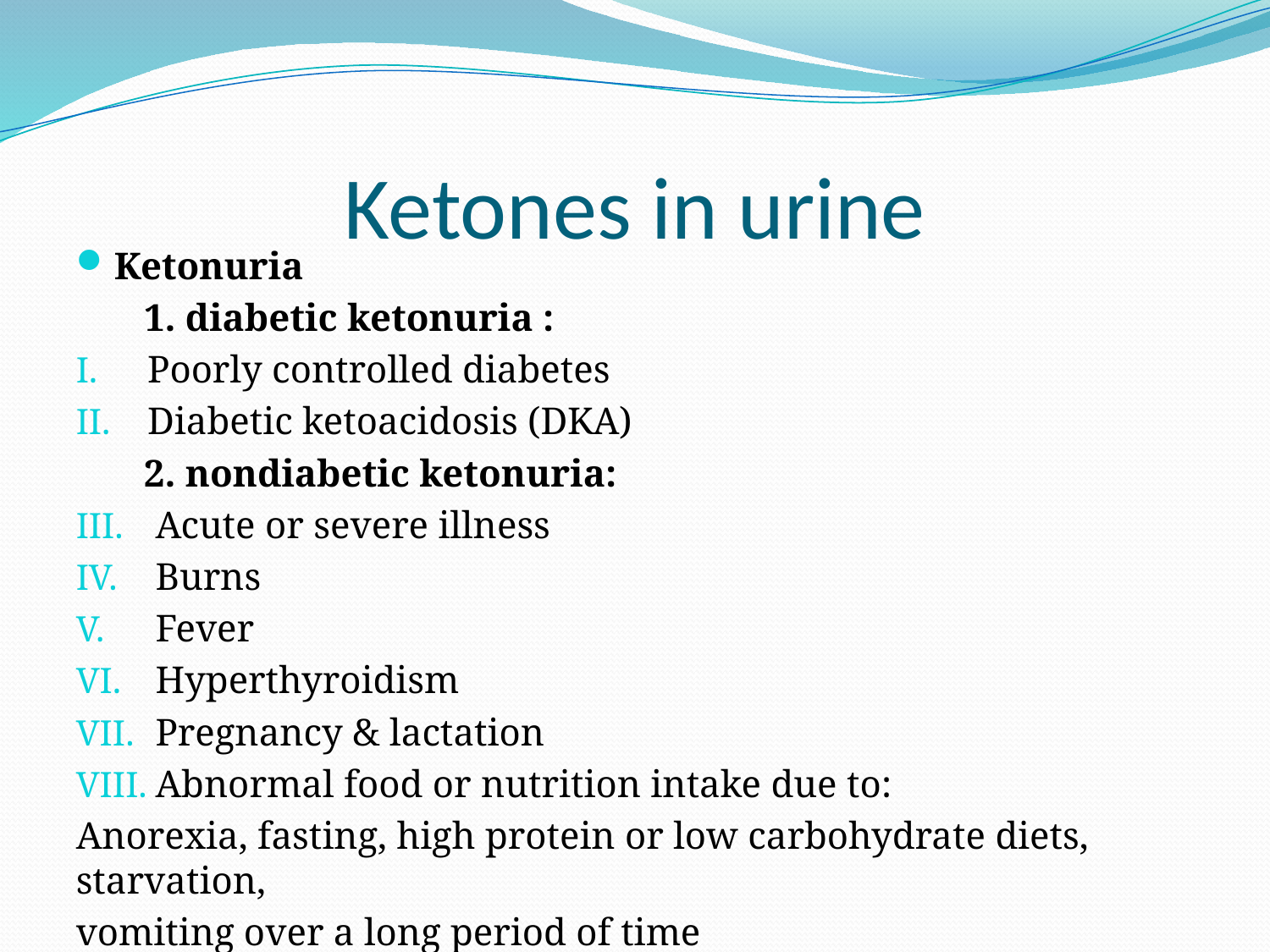

# Ketones in urine
Ketonuria
       1. diabetic ketonuria :
Poorly controlled diabetes
Diabetic ketoacidosis (DKA)
       2. nondiabetic ketonuria:
Acute or severe illness
Burns
Fever
Hyperthyroidism
Pregnancy & lactation
Abnormal food or nutrition intake due to:
Anorexia, fasting, high protein or low carbohydrate diets, starvation,
vomiting over a long period of time